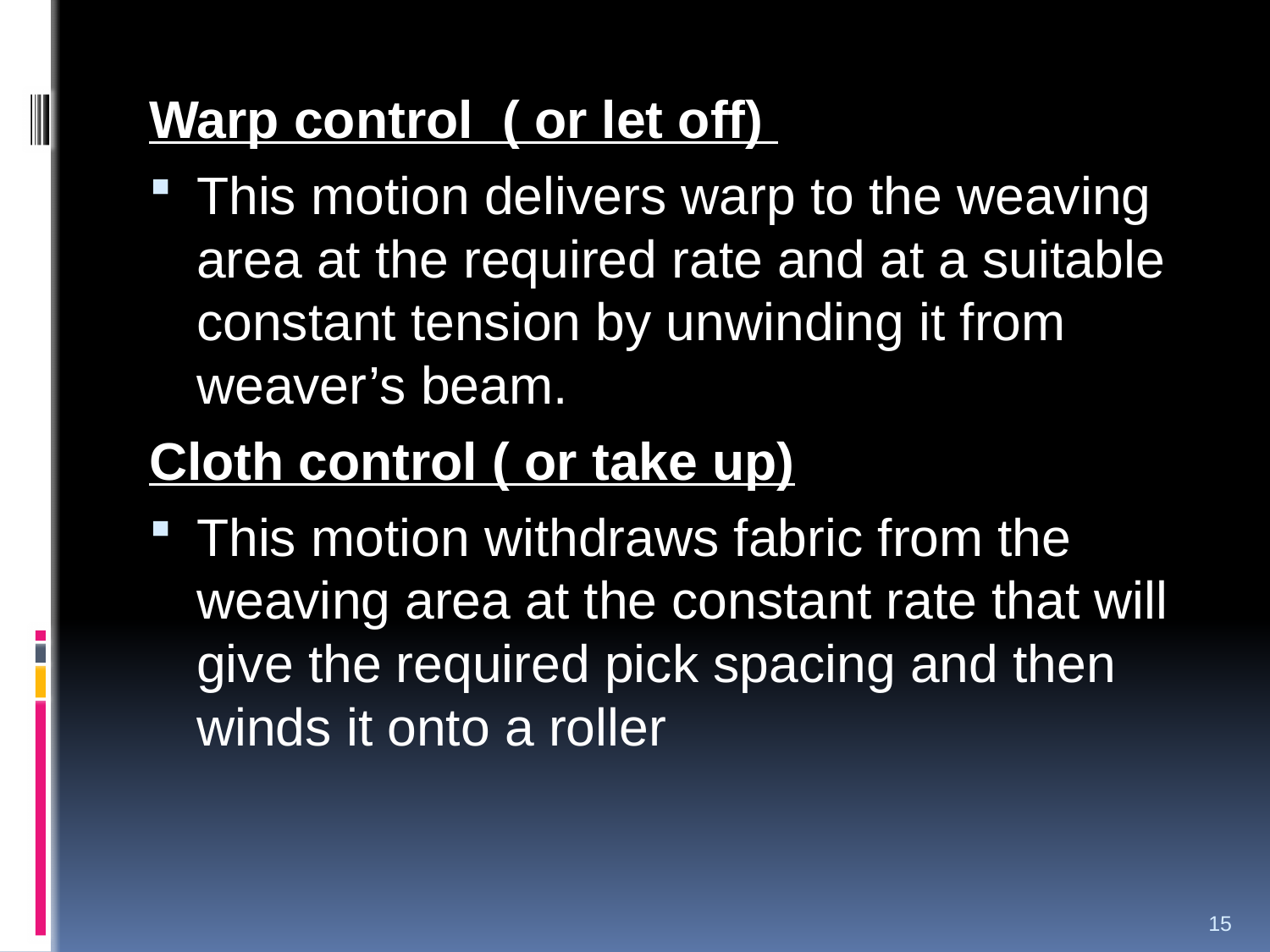

Warp control  ( or let off)
This motion delivers warp to the weaving area at the required rate and at a suitable constant tension by unwinding it from weaver’s beam.
Cloth control ( or take up)
This motion withdraws fabric from the weaving area at the constant rate that will give the required pick spacing and then winds it onto a roller
15